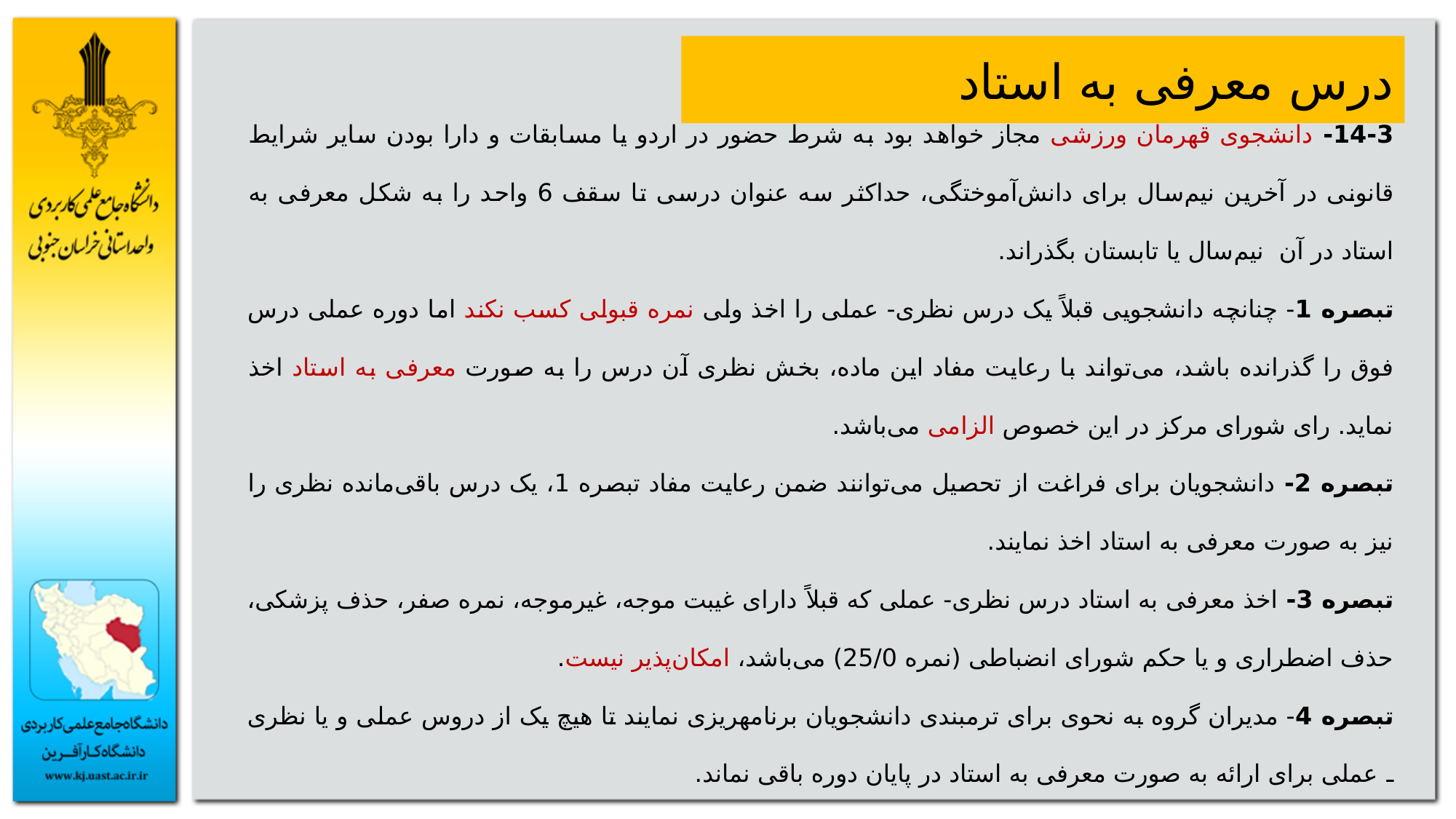

درس معرفی به استاد
14-3- دانشجوی قهرمان ورزشی مجاز خواهد بود به شرط حضور در اردو یا مسابقات و دارا بودن سایر شرایط قانونی در آخرین نیم‌سال برای دانش‌آموختگی، حداکثر سه عنوان درسی تا سقف 6 واحد را به شکل معرفی به استاد در آن  نیم‌سال یا تابستان بگذراند.
تبصره 1- چنانچه دانشجویی قبلاً یک درس نظری- عملی را اخذ ولی نمره قبولی کسب نکند اما دوره عملی درس فوق را گذرانده باشد، می‌تواند با رعایت مفاد این ماده، بخش نظری آن درس را به صورت معرفی به استاد اخذ نماید. رای شورای مرکز در این خصوص الزامی می‌باشد.
تبصره 2- دانشجویان برای فراغت از تحصیل می‌توانند ضمن رعایت مفاد تبصره 1، یک درس باقی‌مانده نظری را نیز به صورت معرفی به استاد اخذ نمایند.
تبصره 3- اخذ معرفی به استاد درس نظری- عملی که قبلاً دارای غیبت موجه، غیرموجه، نمره صفر، حذف پزشکی، حذف اضطراری و یا حکم شورای انضباطی (نمره 25/0) می‌باشد، امکان‌پذیر نیست.
تبصره 4- مدیران گروه به نحوی برای ترم­بندی دانشجویان برنامه­ریزی نمایند تا هیچ یک از دروس عملی و یا نظری ـ عملی برای ارائه به صورت معرفی به استاد در پایان دوره باقی نماند.